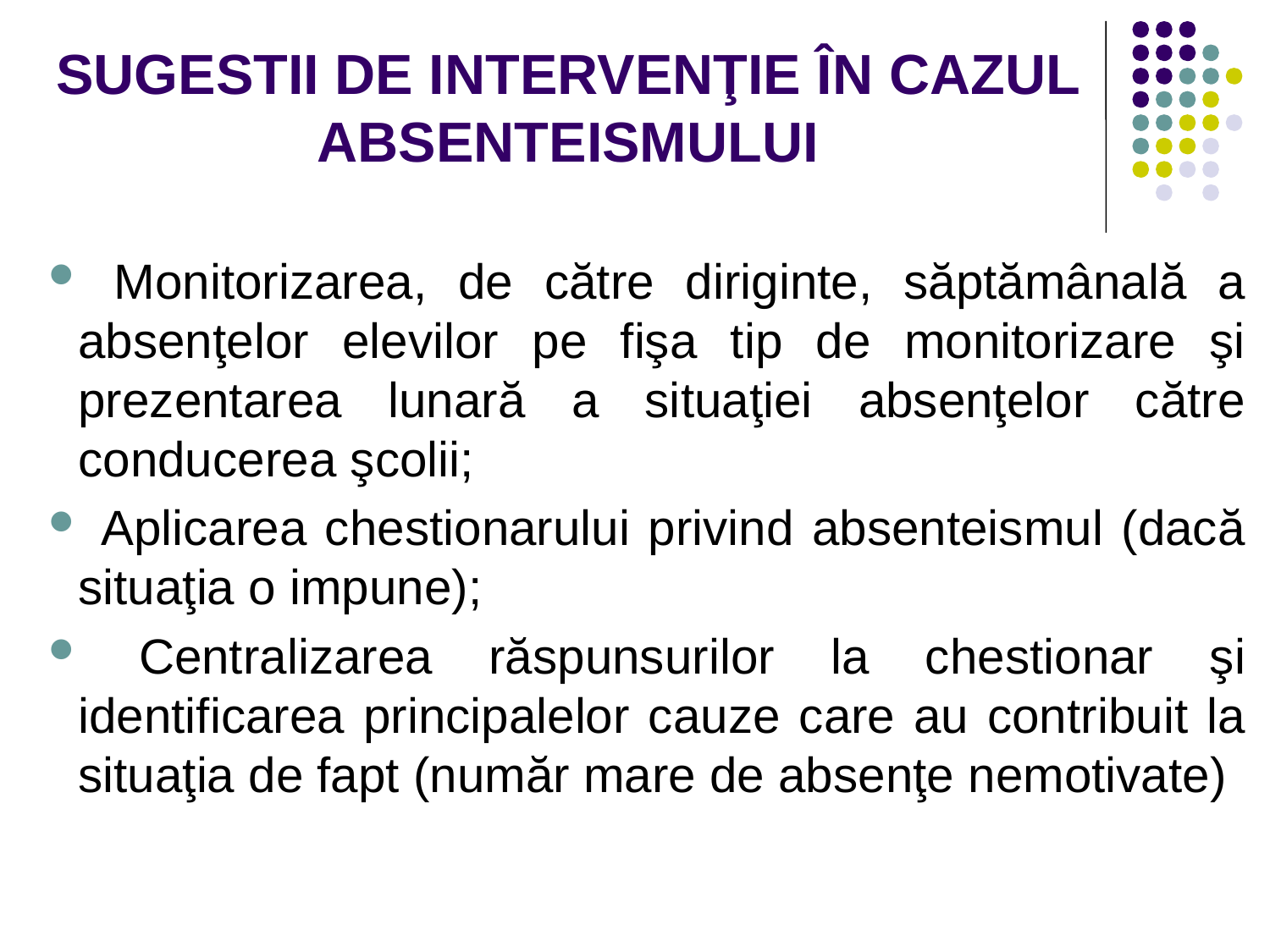

# SUGESTII DE INTERVENŢIE ÎN CAZUL ABSENTEISMULUI
 Monitorizarea, de către diriginte, săptămânală a absenţelor elevilor pe fişa tip de monitorizare şi prezentarea lunară a situaţiei absenţelor către conducerea şcolii;
 Aplicarea chestionarului privind absenteismul (dacă situaţia o impune);
 Centralizarea răspunsurilor la chestionar şi identificarea principalelor cauze care au contribuit la situaţia de fapt (număr mare de absenţe nemotivate)